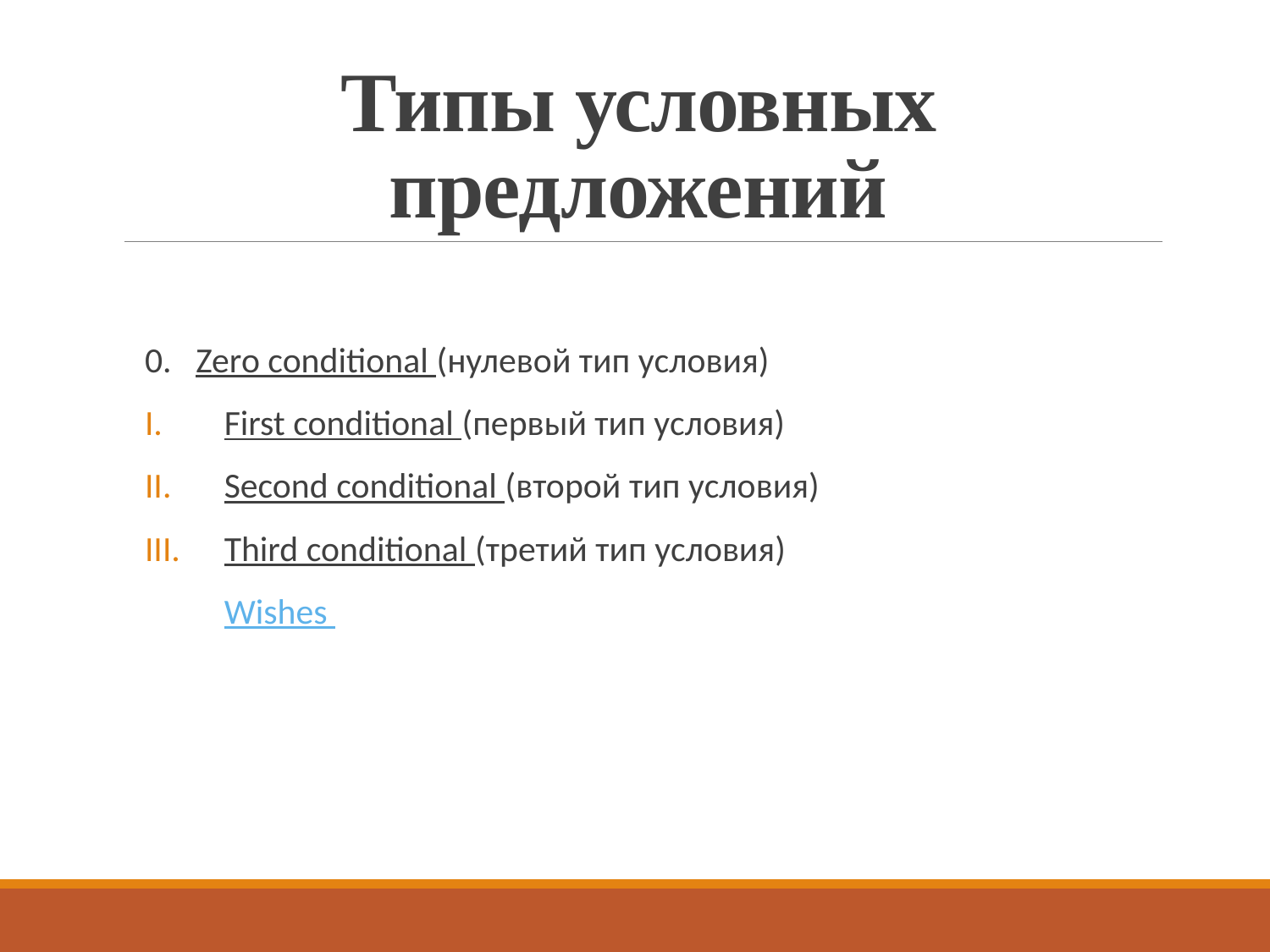

# Типы условных предложений
0.   Zero conditional (нулевой тип условия)
First conditional (первый тип условия)
Second conditional (второй тип условия)
Third conditional (третий тип условия)
Wishes